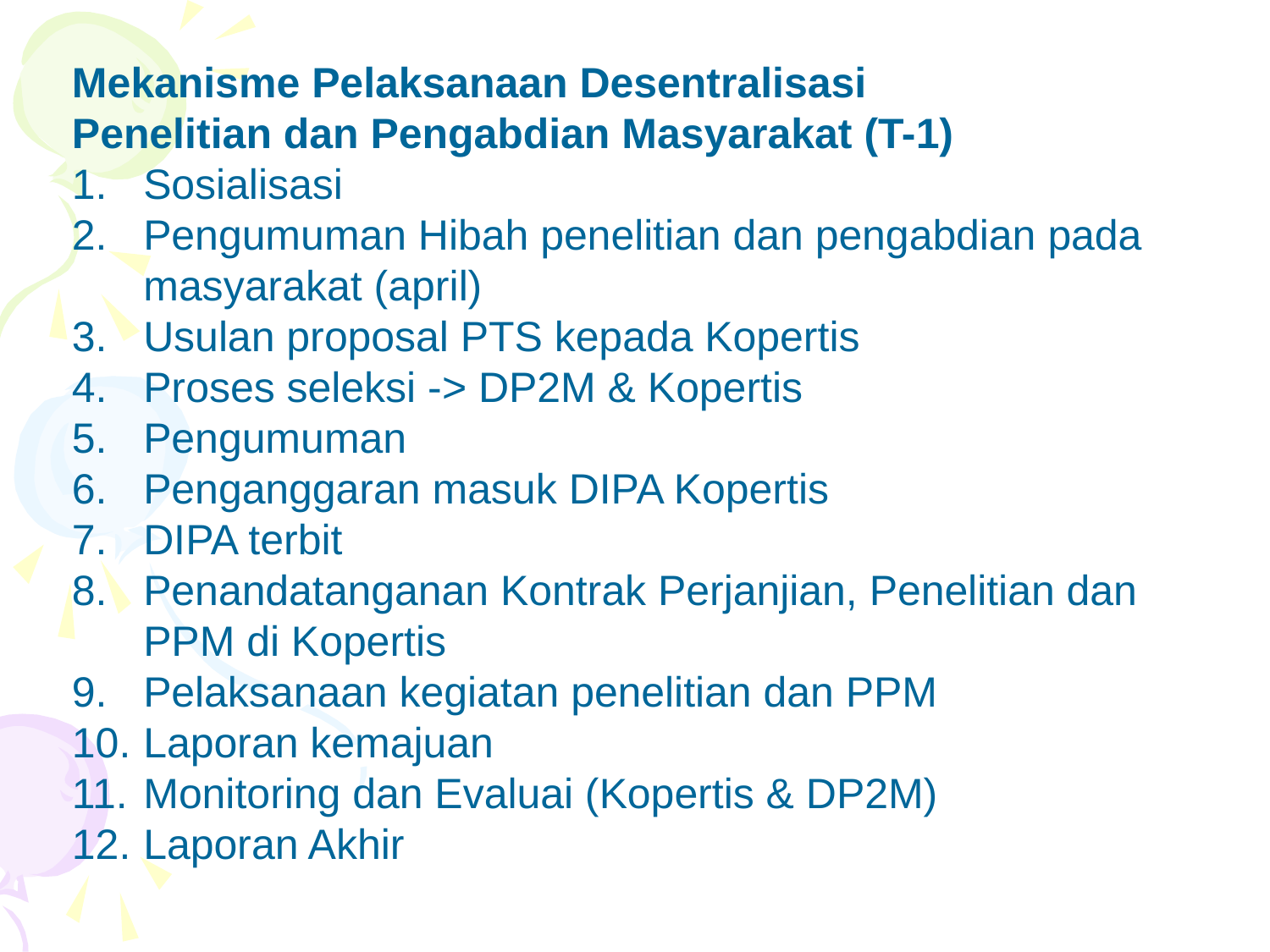

Mekanisme Pelaksanaan Desentralisasi
Penelitian dan Pengabdian Masyarakat (T-1)
Sosialisasi
Pengumuman Hibah penelitian dan pengabdian pada masyarakat (april)
Usulan proposal PTS kepada Kopertis
Proses seleksi -> DP2M & Kopertis
Pengumuman
Penganggaran masuk DIPA Kopertis
DIPA terbit
Penandatanganan Kontrak Perjanjian, Penelitian dan PPM di Kopertis
Pelaksanaan kegiatan penelitian dan PPM
Laporan kemajuan
Monitoring dan Evaluai (Kopertis & DP2M)
Laporan Akhir